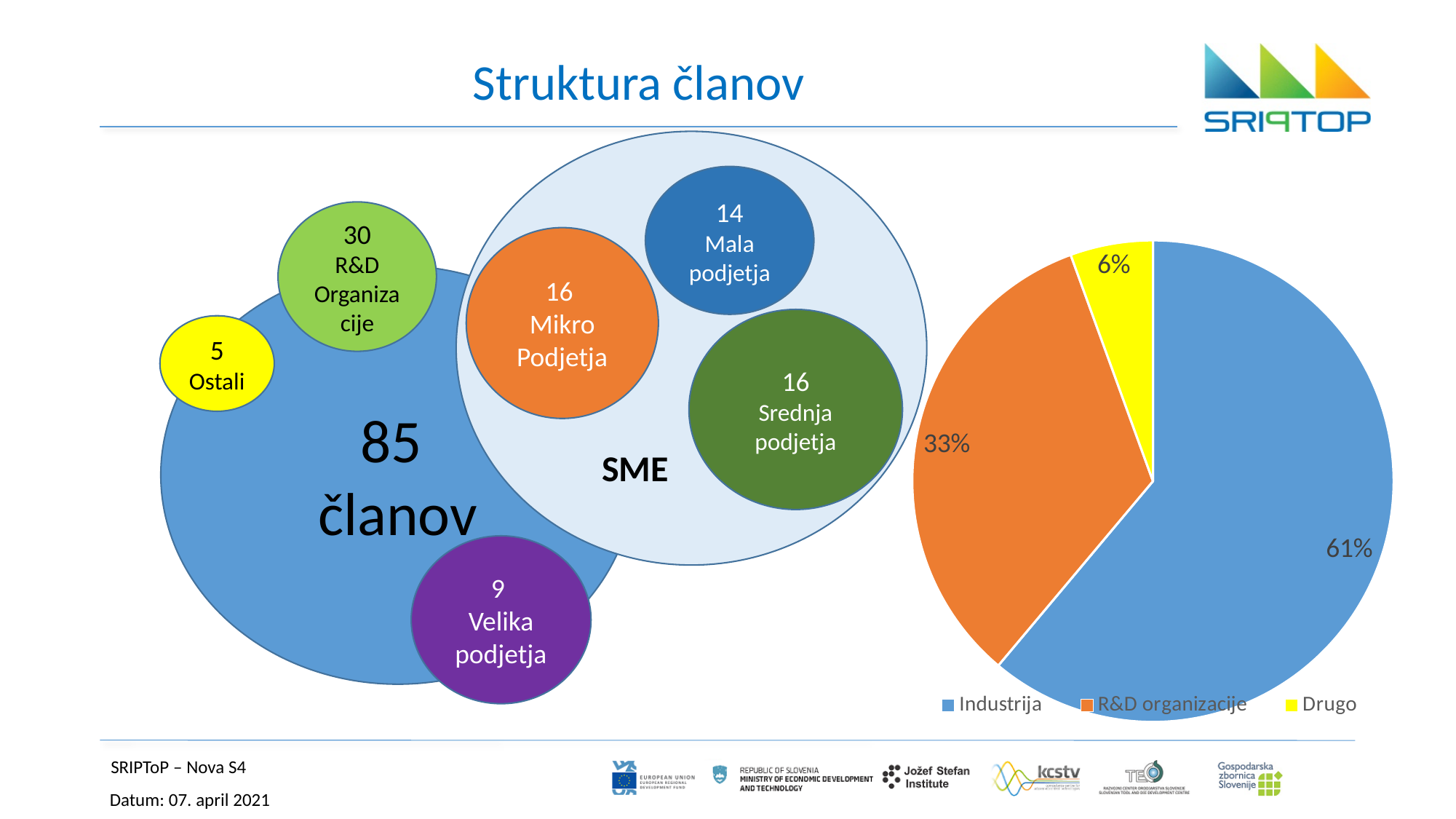

# Struktura članov

14
Mala podjetja

### Chart

| Category | Prodaja |
|---|---|
| Industrija | 55.0 |
| R&D organizacije | 30.0 |
| Drugo | 5.0 |
30
R&D
Organizacije
16
Mikro Podjetja
85
članov
16
Srednja podjetja
5
Ostali
SME
9
Velika podjetja